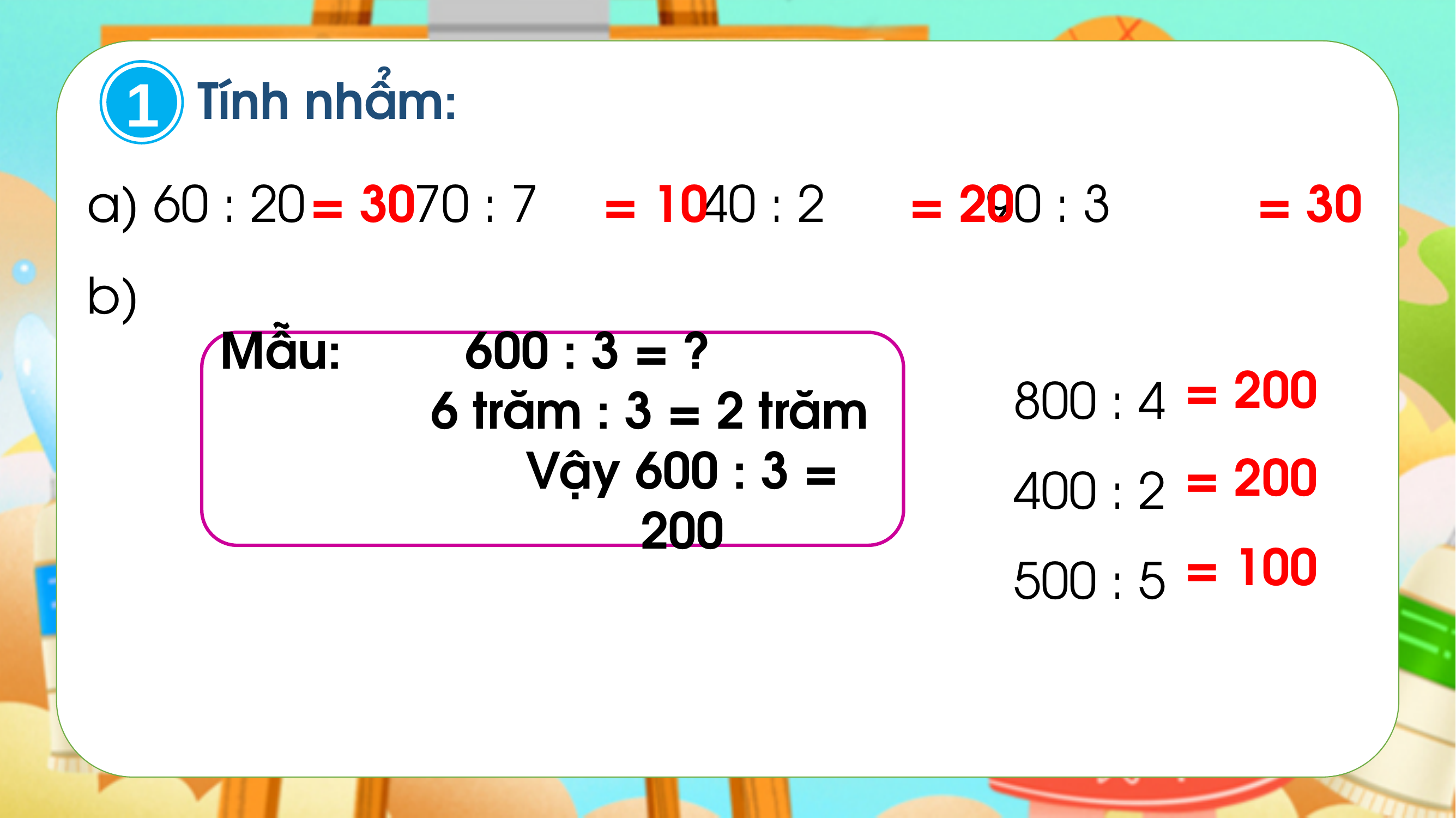

1
Tính nhẩm:
a) 60 : 20		70 : 7		   40 : 2		90 : 3
= 30
= 10
= 20
= 30
b)
Mẫu: 		600 : 3 = ?
6 trăm : 3 = 2 trăm
Vậy 600 : 3 = 200
800 : 4
400 : 2
500 : 5
= 200
= 200
= 100